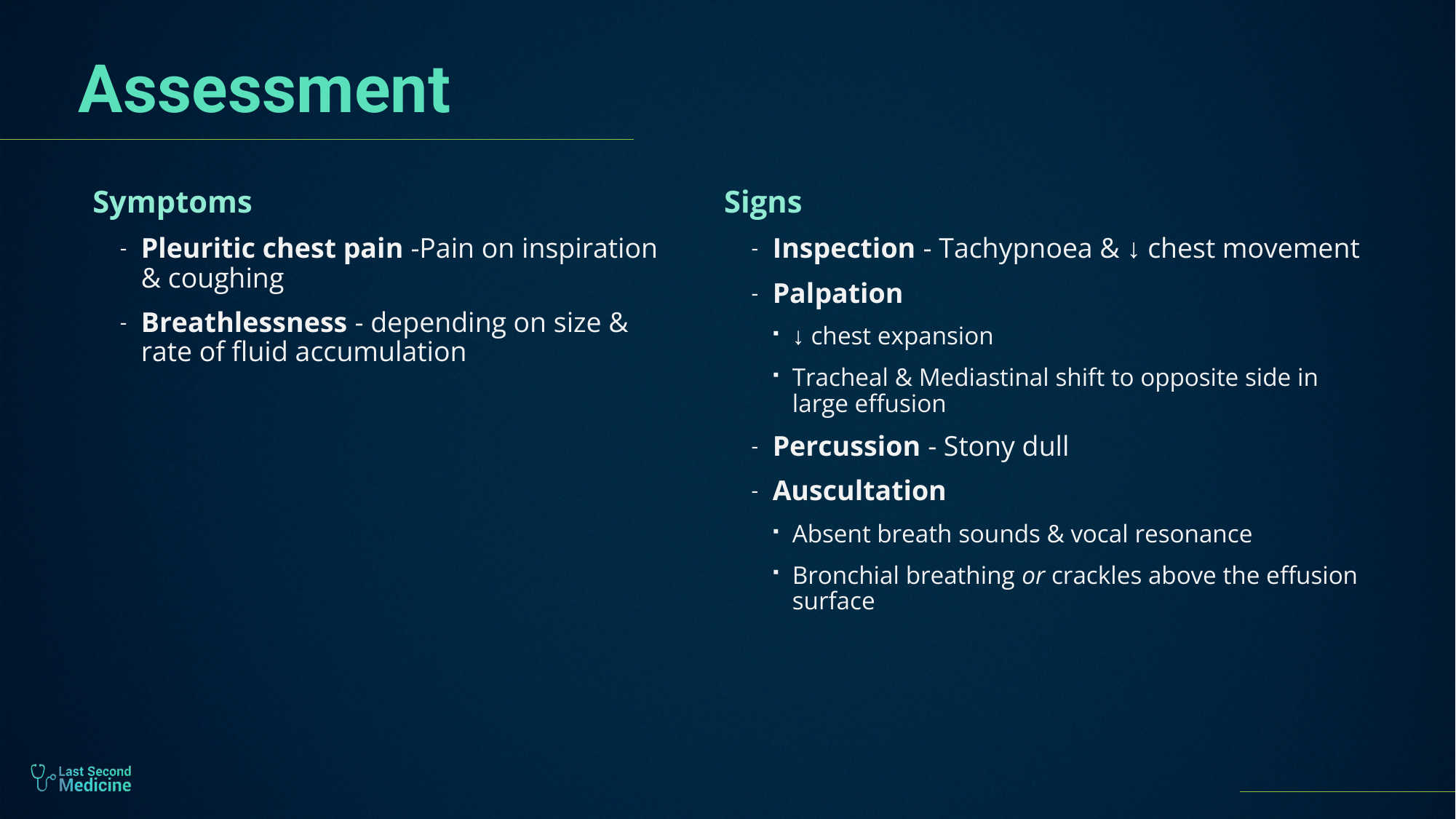

# Assessment
Symptoms
Pleuritic chest pain -Pain on inspiration & coughing
Breathlessness - depending on size & rate of fluid accumulation
Signs
Inspection - Tachypnoea & ↓ chest movement
Palpation
↓ chest expansion
Tracheal & Mediastinal shift to opposite side in large effusion
Percussion - Stony dull
Auscultation
Absent breath sounds & vocal resonance
Bronchial breathing or crackles above the effusion surface